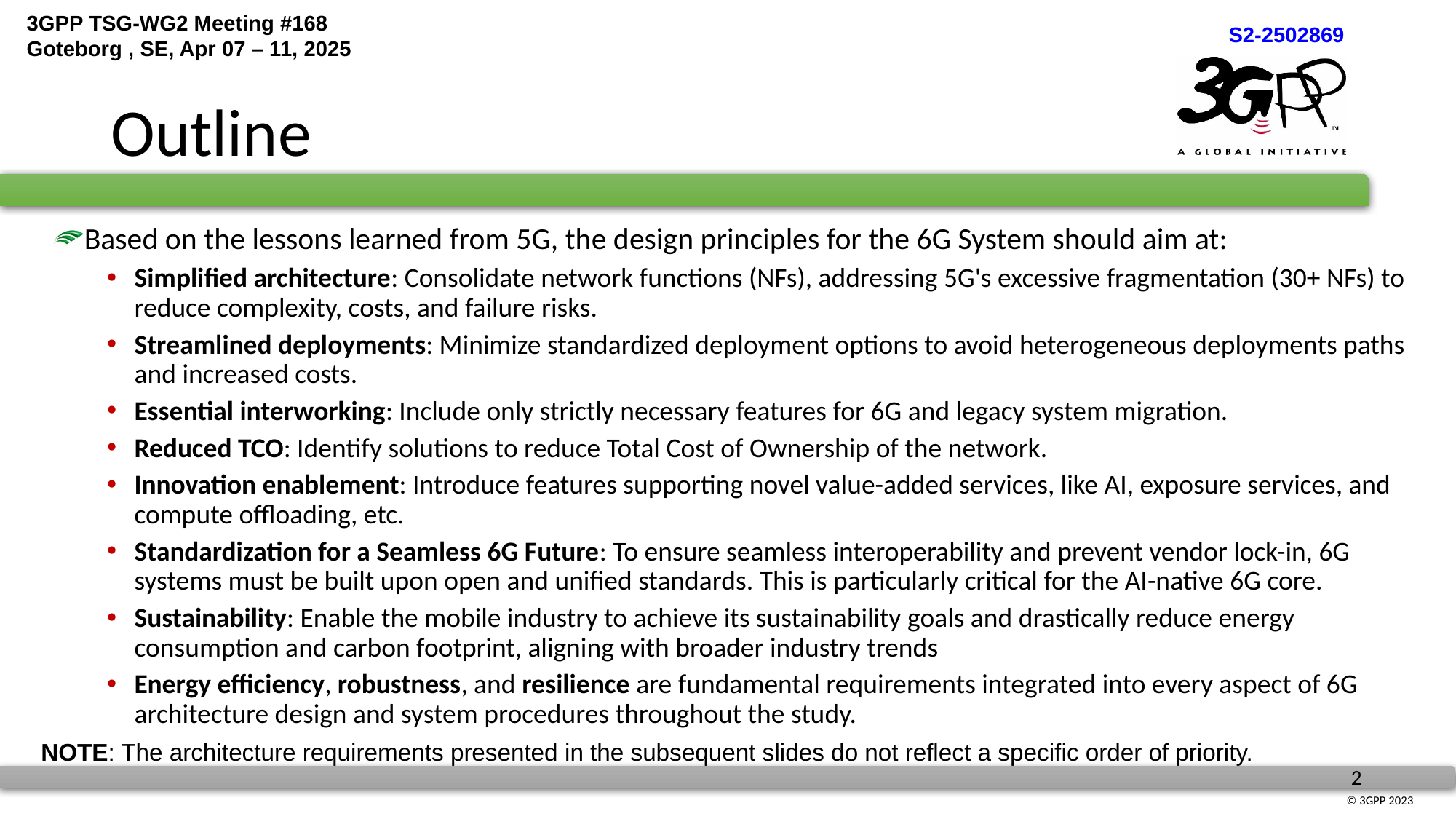

# Outline
Based on the lessons learned from 5G, the design principles for the 6G System should aim at:
Simplified architecture: Consolidate network functions (NFs), addressing 5G's excessive fragmentation (30+ NFs) to reduce complexity, costs, and failure risks.
Streamlined deployments: Minimize standardized deployment options to avoid heterogeneous deployments paths and increased costs.
Essential interworking: Include only strictly necessary features for 6G and legacy system migration.
Reduced TCO: Identify solutions to reduce Total Cost of Ownership of the network.
Innovation enablement: Introduce features supporting novel value-added services, like AI, exposure services, and compute offloading, etc.
Standardization for a Seamless 6G Future: To ensure seamless interoperability and prevent vendor lock-in, 6G systems must be built upon open and unified standards. This is particularly critical for the AI-native 6G core.
Sustainability: Enable the mobile industry to achieve its sustainability goals and drastically reduce energy consumption and carbon footprint, aligning with broader industry trends
Energy efficiency, robustness, and resilience are fundamental requirements integrated into every aspect of 6G architecture design and system procedures throughout the study.

NOTE: The architecture requirements presented in the subsequent slides do not reflect a specific order of priority.